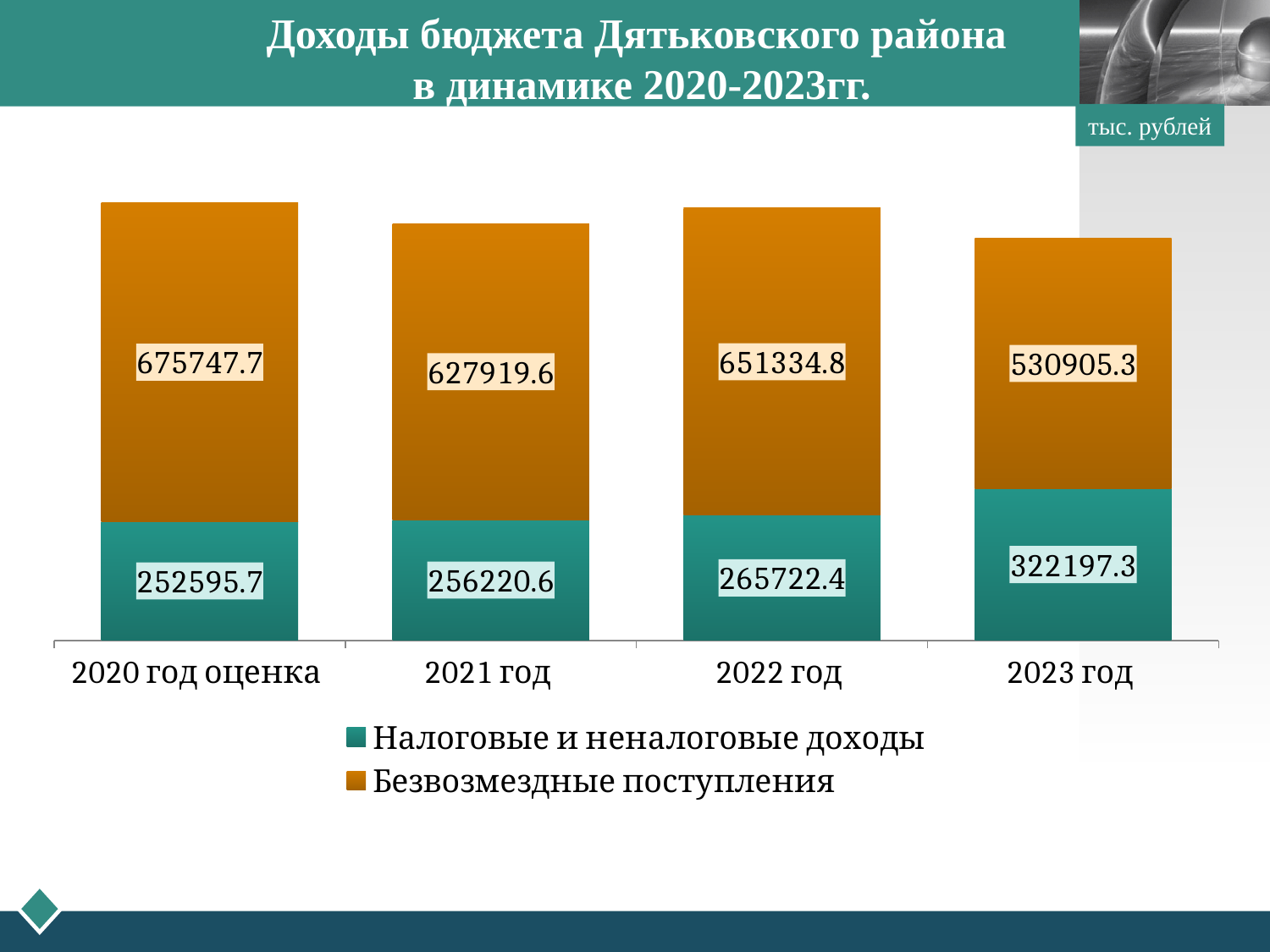

Доходы бюджета Дятьковского района
 в динамике 2020-2023гг.
тыс. рублей

### Chart

| Category | Налоговые и неналоговые доходы | Безвозмездные поступления |
|---|---|---|
| 2020 год оценка  | 252595.7 | 675747.69 |
| 2021 год  | 256220.55 | 627919.56 |
| 2022 год  | 265722.36 | 651334.84 |
| 2023 год  | 322197.32 | 530905.29 |